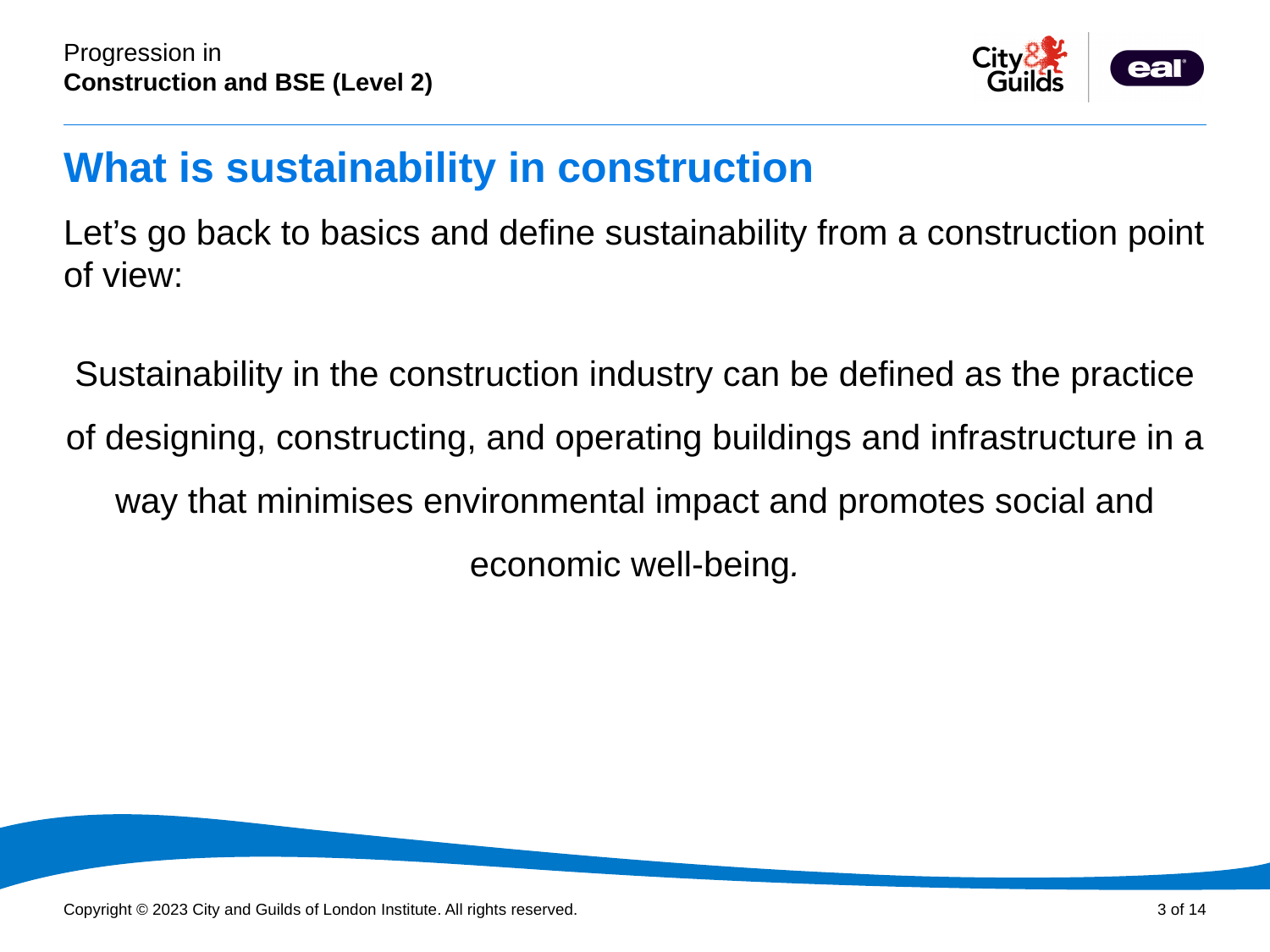

# What is sustainability in construction
Let’s go back to basics and define sustainability from a construction point of view:
Sustainability in the construction industry can be defined as the practice of designing, constructing, and operating buildings and infrastructure in a way that minimises environmental impact and promotes social and economic well-being.